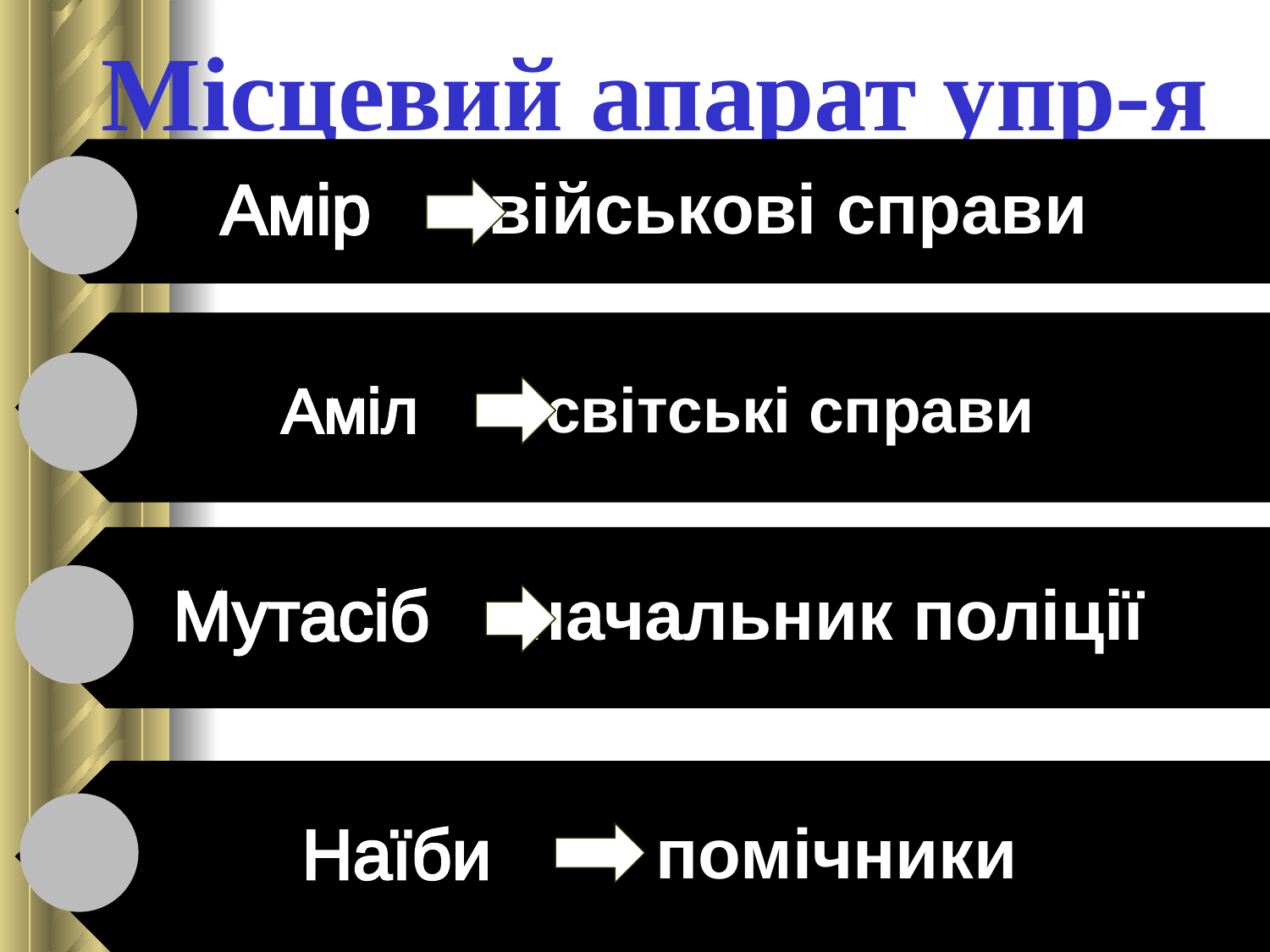

# Місцевий апарат упр-я

Амір     військові справи
Аміл      світські справи

Мутасіб    начальник поліції

Наїби       помічники